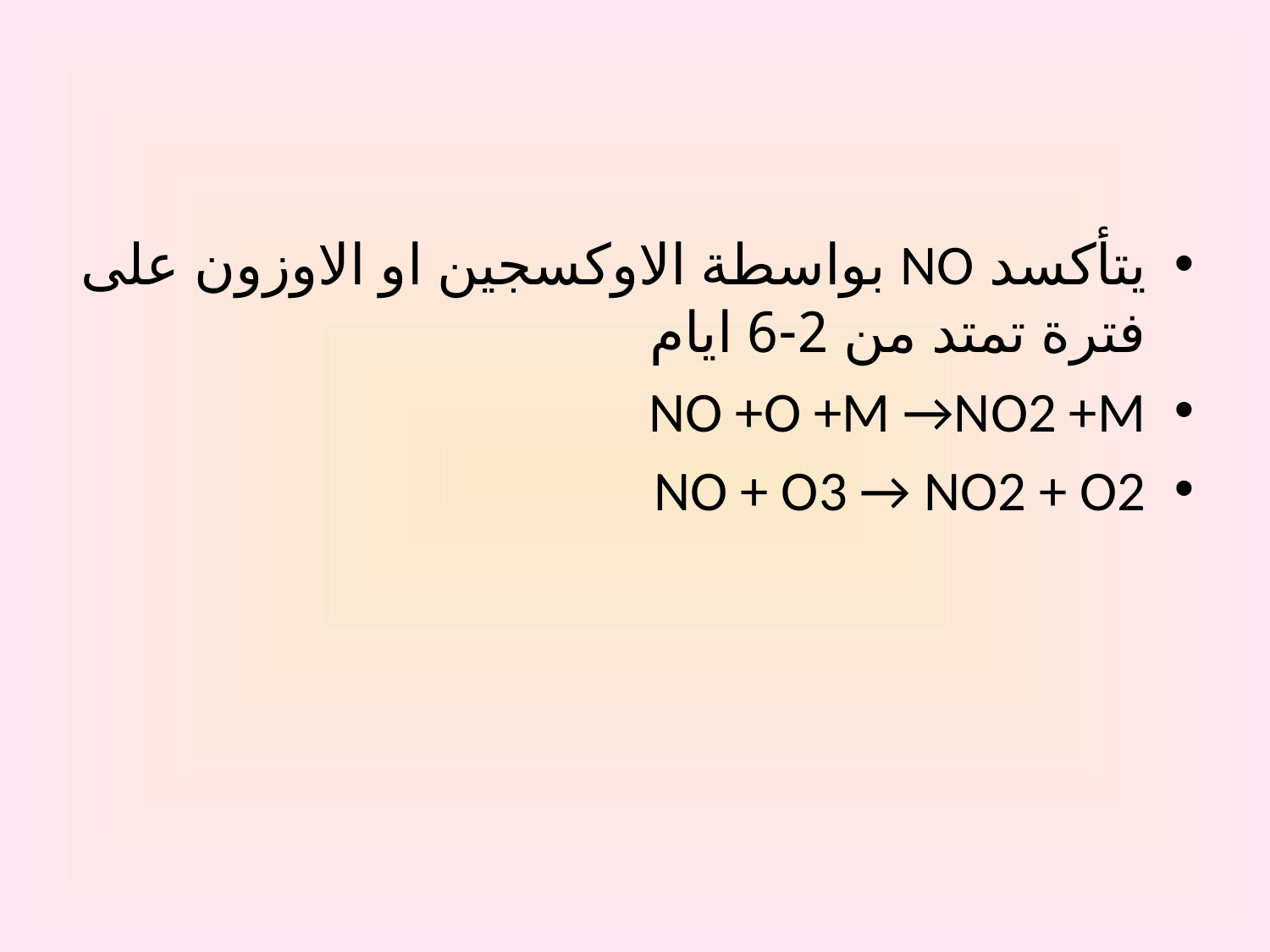

#
يتأكسد NO بواسطة الاوكسجين او الاوزون على فترة تمتد من 2-6 ايام
NO +O +M →NO2 +M
NO + O3 → NO2 + O2